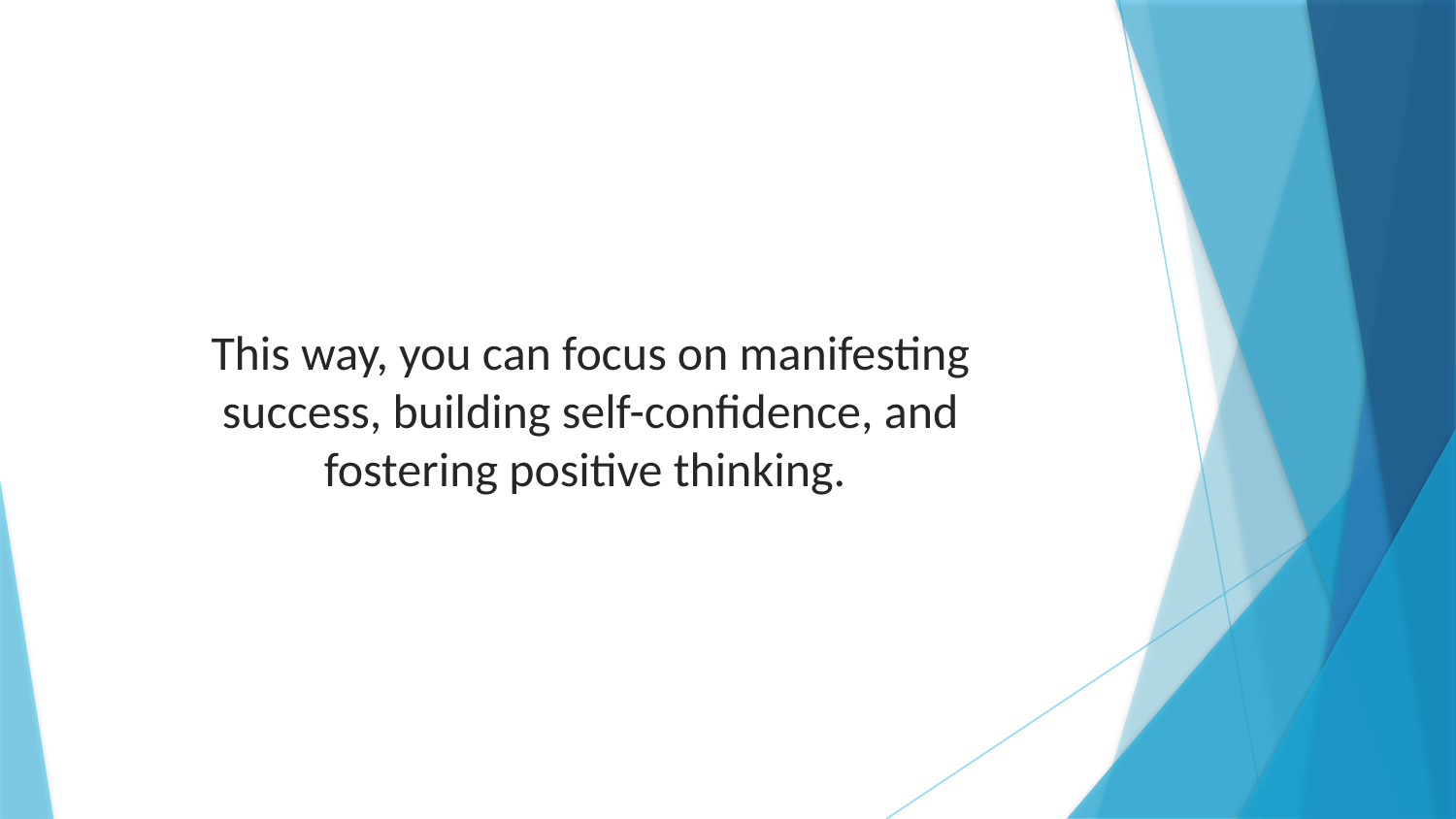

This way, you can focus on manifesting success, building self-confidence, and fostering positive thinking.